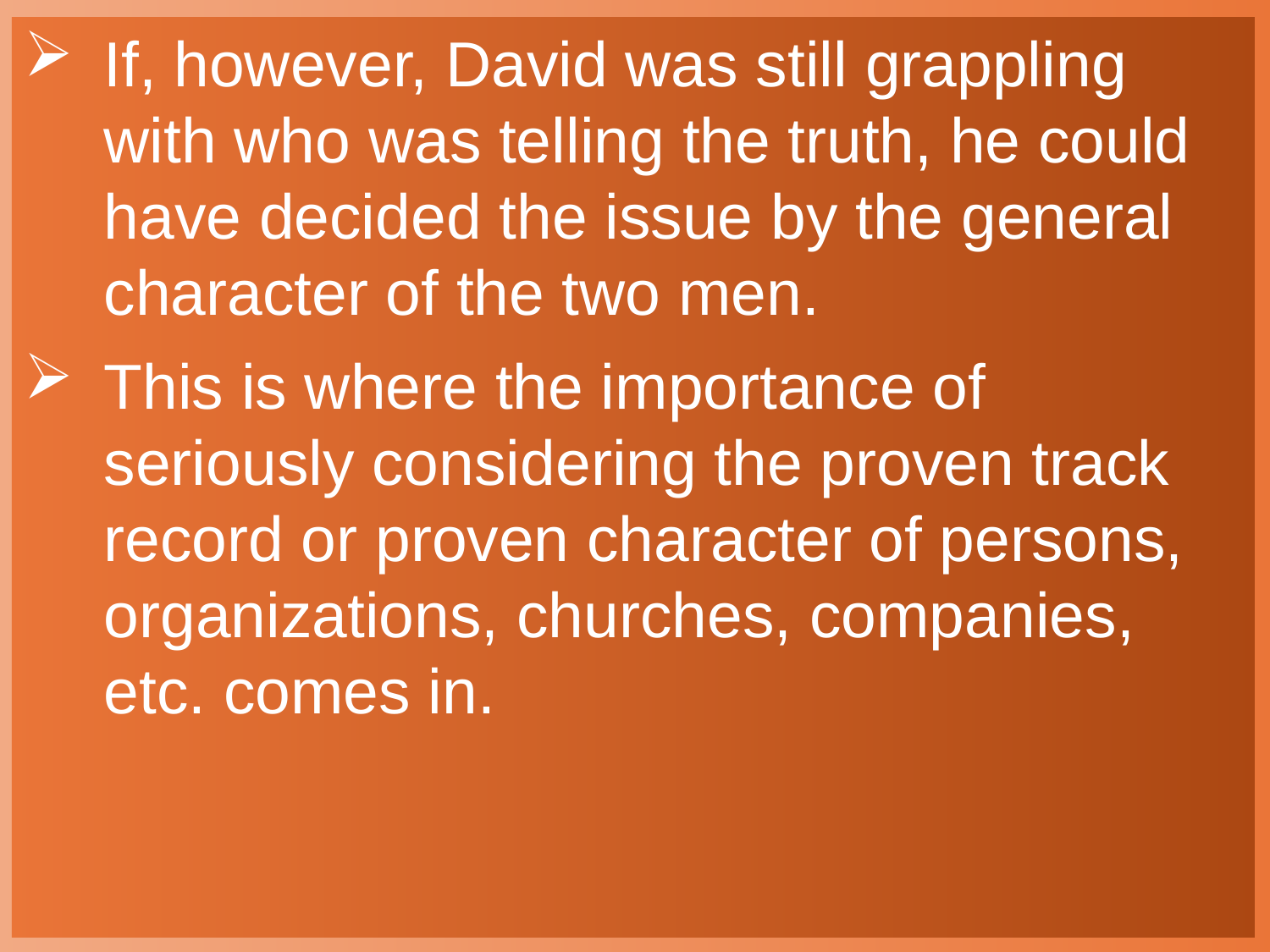

If, however, David was still grappling with who was telling the truth, he could have decided the issue by the general character of the two men.
This is where the importance of seriously considering the proven track record or proven character of persons, organizations, churches, companies, etc. comes in.